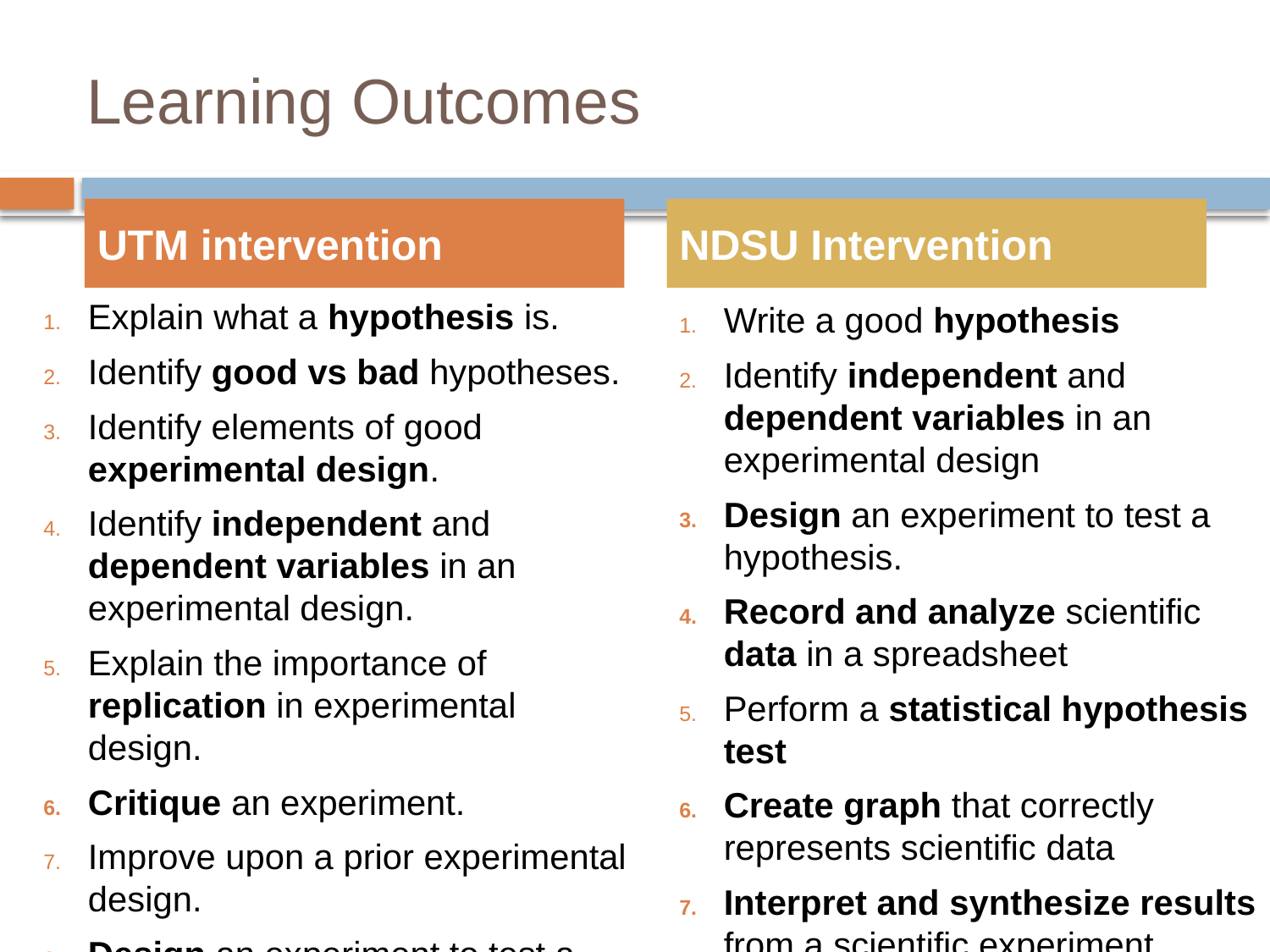

# Learning Outcomes
UTM intervention
NDSU Intervention
Explain what a hypothesis is.
Identify good vs bad hypotheses.
Identify elements of good experimental design.
Identify independent and dependent variables in an experimental design.
Explain the importance of replication in experimental design.
Critique an experiment.
Improve upon a prior experimental design.
Design an experiment to test a hypothesis.

Write a good hypothesis
Identify independent and dependent variables in an experimental design
Design an experiment to test a hypothesis.
Record and analyze scientific data in a spreadsheet
Perform a statistical hypothesis test
Create graph that correctly represents scientific data
Interpret and synthesize results from a scientific experiment